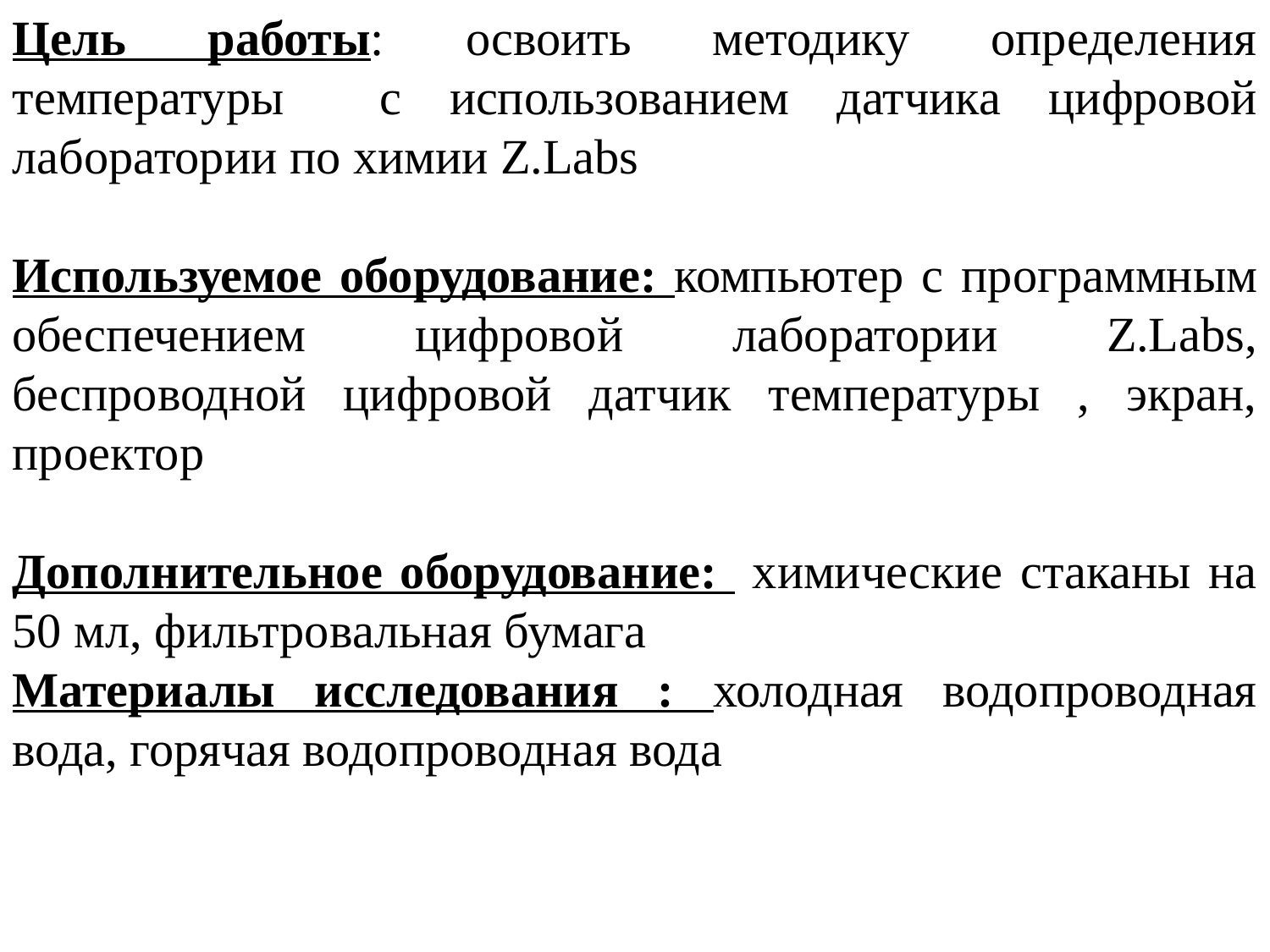

Цель работы: освоить методику определения температуры  с использованием датчика цифровой лаборатории по химии Z.Labs

Используемое оборудование: компьютер с программным обеспечением цифровой лаборатории Z.Labs, беспроводной цифровой датчик температуры , экран, проектор

Дополнительное оборудование:  химические стаканы на 50 мл, фильтровальная бумага
Материалы исследования : холодная водопроводная вода, горячая водопроводная вода